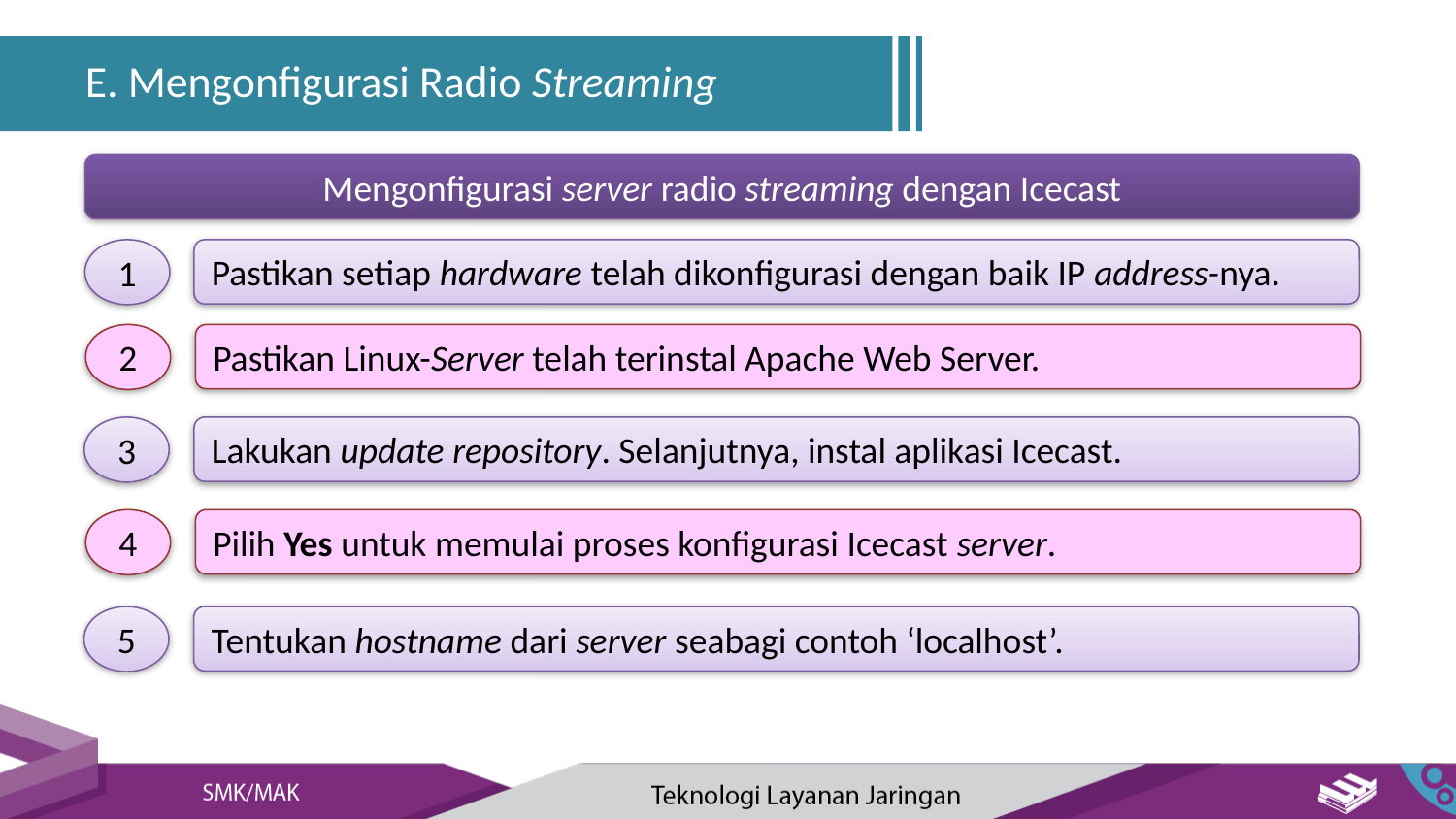

E. Mengonfigurasi Radio Streaming
Mengonfigurasi server radio streaming dengan Icecast
1
Pastikan setiap hardware telah dikonfigurasi dengan baik IP address-nya.
2
Pastikan Linux-Server telah terinstal Apache Web Server.
3
Lakukan update repository. Selanjutnya, instal aplikasi Icecast.
4
Pilih Yes untuk memulai proses konfigurasi Icecast server.
5
Tentukan hostname dari server seabagi contoh ‘localhost’.